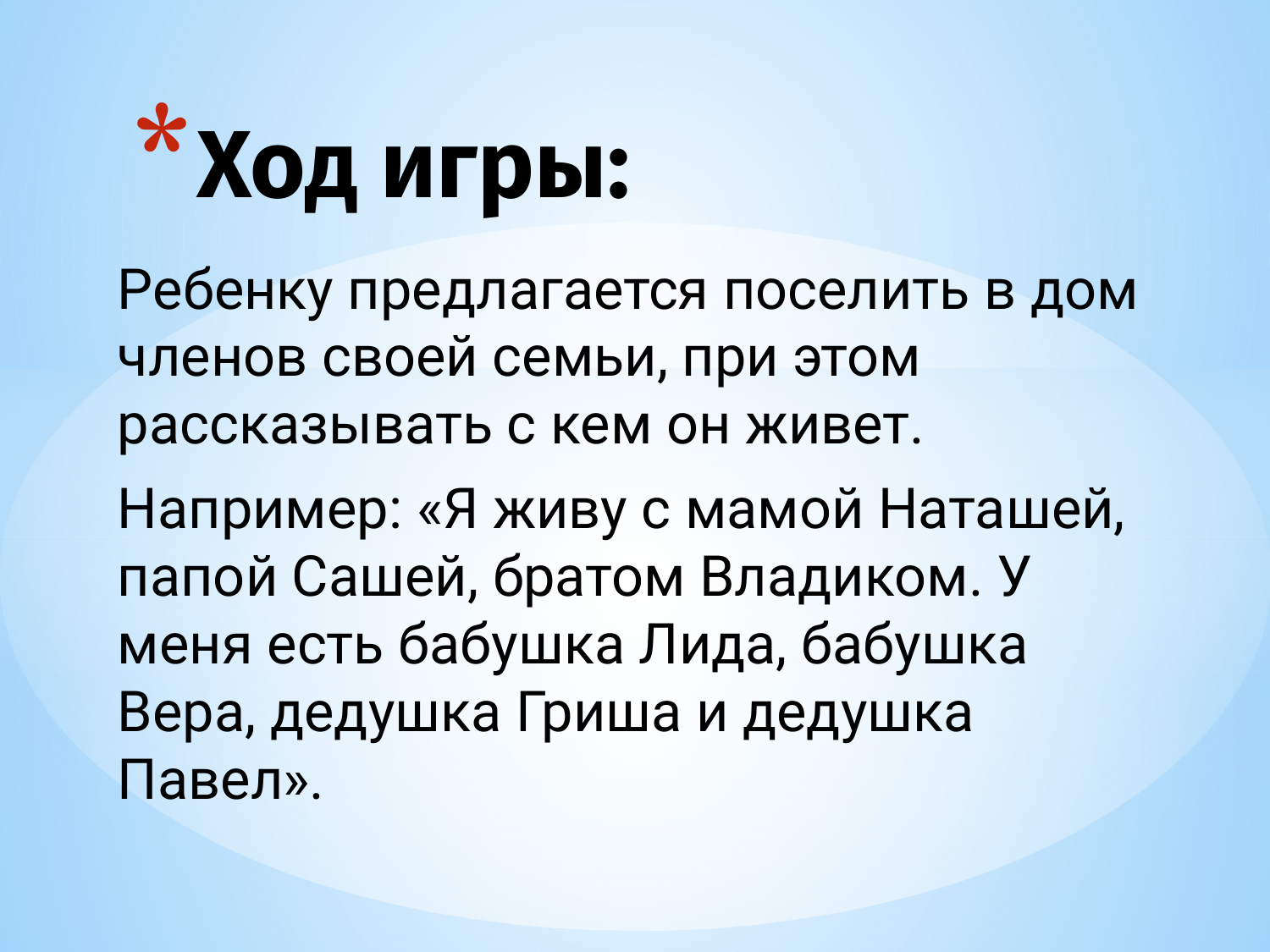

# Ход игры:
Ребенку предлагается поселить в дом членов своей семьи, при этом рассказывать с кем он живет.
Например: «Я живу с мамой Наташей, папой Сашей, братом Владиком. У меня есть бабушка Лида, бабушка Вера, дедушка Гриша и дедушка Павел».